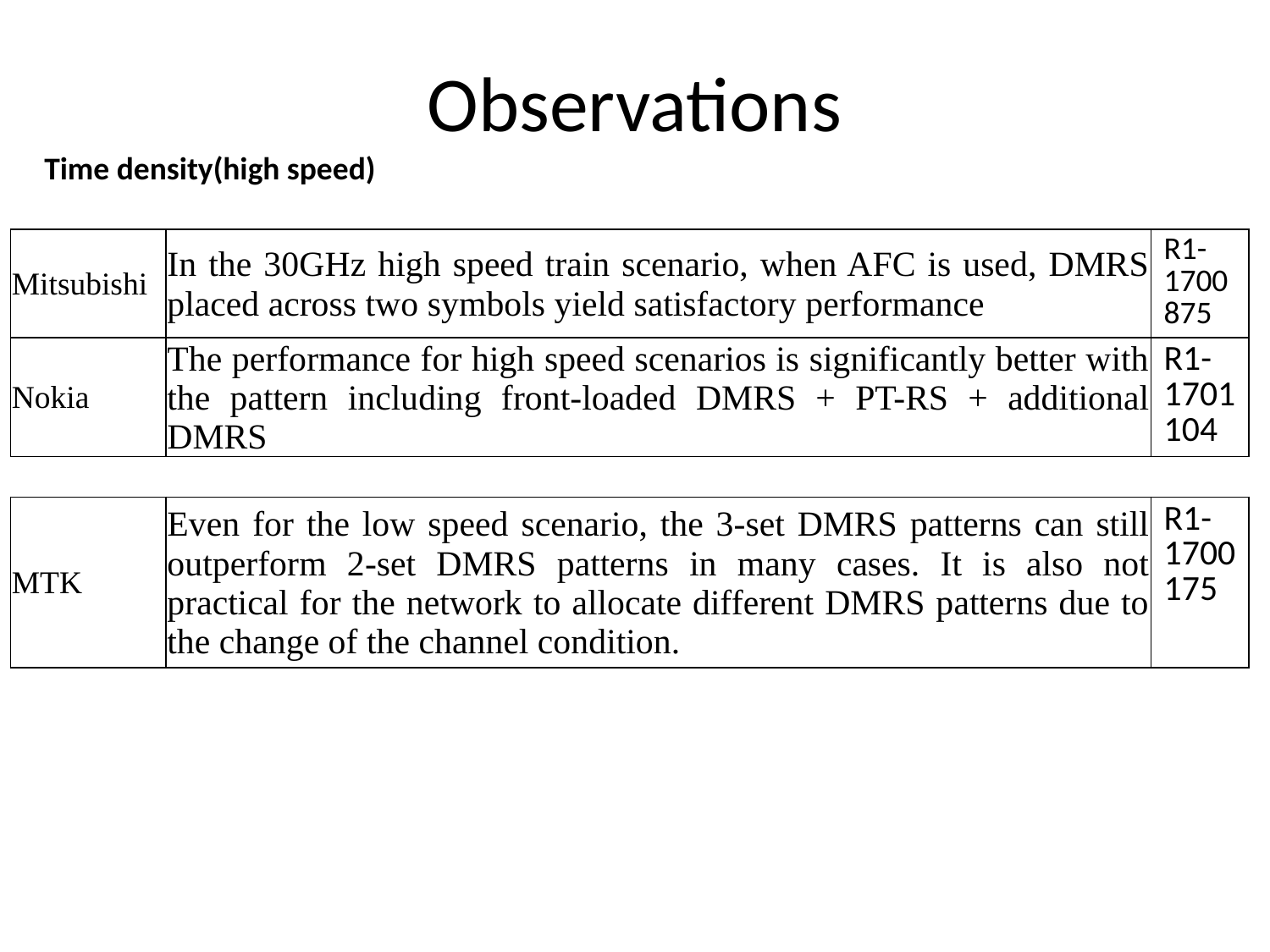

# Observations
Time density(high speed)
| Mitsubishi | In the 30GHz high speed train scenario, when AFC is used, DMRS placed across two symbols yield satisfactory performance | R1-1700875 |
| --- | --- | --- |
| Nokia | The performance for high speed scenarios is significantly better with the pattern including front-loaded DMRS + PT-RS + additional DMRS | R1-1701104 |
| MTK | Even for the low speed scenario, the 3-set DMRS patterns can still outperform 2-set DMRS patterns in many cases. It is also not practical for the network to allocate different DMRS patterns due to the change of the channel condition. | R1-1700175 |
| --- | --- | --- |